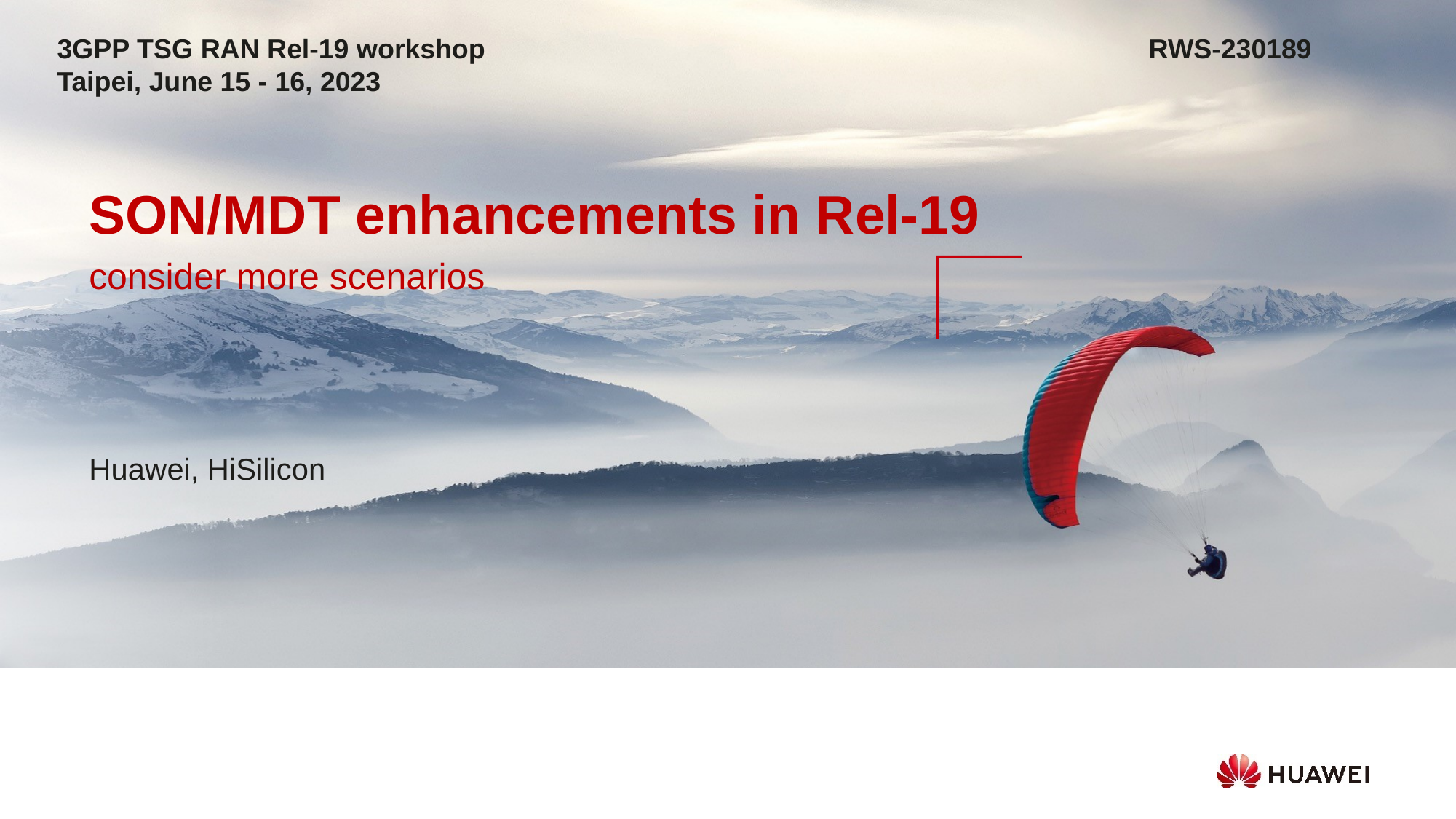

3GPP TSG RAN Rel-19 workshop							RWS-230189
Taipei, June 15 - 16, 2023
SON/MDT enhancements in Rel-19
consider more scenarios
Huawei, HiSilicon